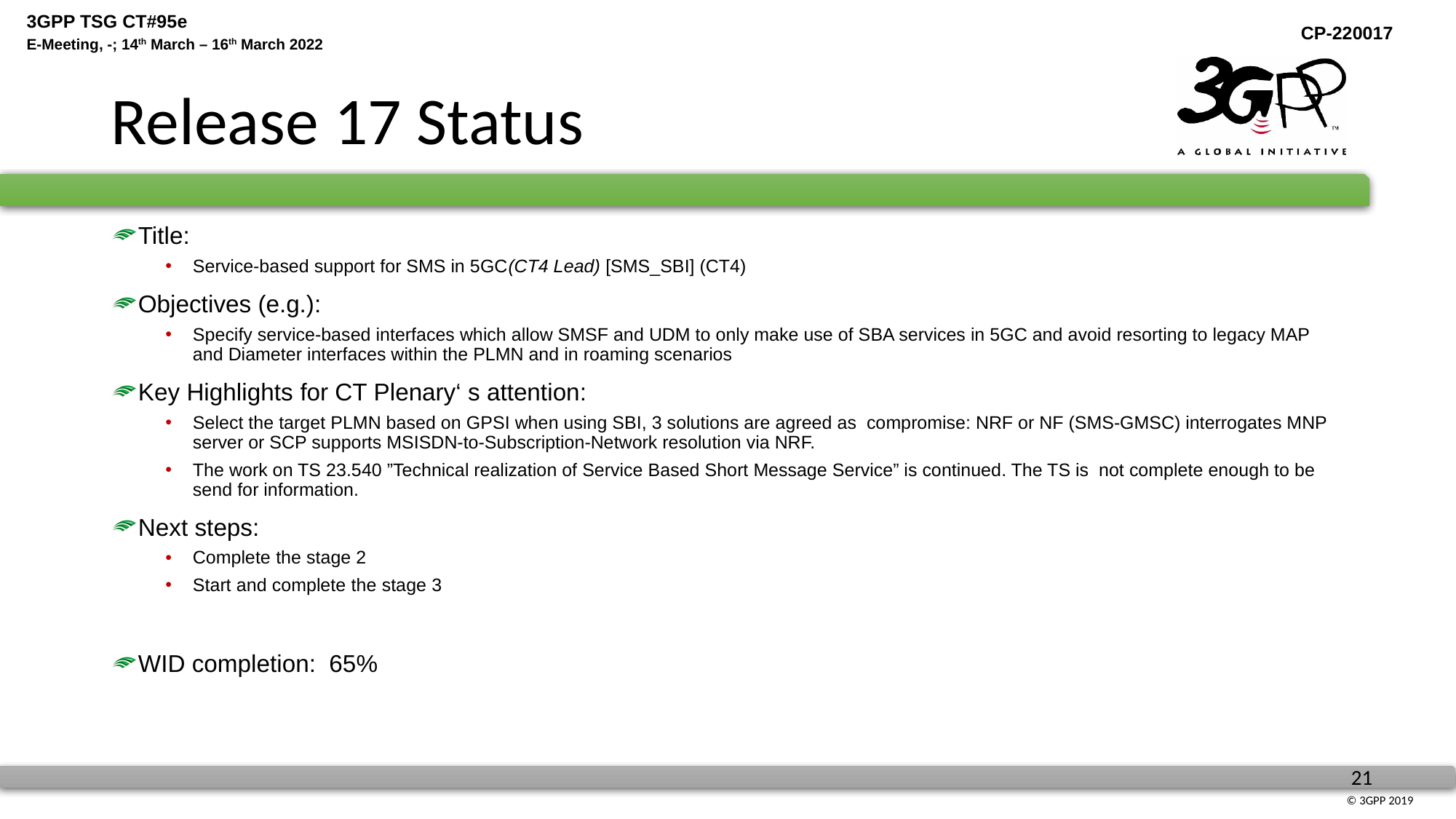

# Release 17 Status
Title:
Service-based support for SMS in 5GC(CT4 Lead) [SMS_SBI] (CT4)
Objectives (e.g.):
Specify service-based interfaces which allow SMSF and UDM to only make use of SBA services in 5GC and avoid resorting to legacy MAP and Diameter interfaces within the PLMN and in roaming scenarios
Key Highlights for CT Plenary‘ s attention:
Select the target PLMN based on GPSI when using SBI, 3 solutions are agreed as  compromise: NRF or NF (SMS-GMSC) interrogates MNP server or SCP supports MSISDN-to-Subscription-Network resolution via NRF.
The work on TS 23.540 ”Technical realization of Service Based Short Message Service” is continued. The TS is  not complete enough to be send for information.
Next steps:
Complete the stage 2
Start and complete the stage 3

WID completion:  65%